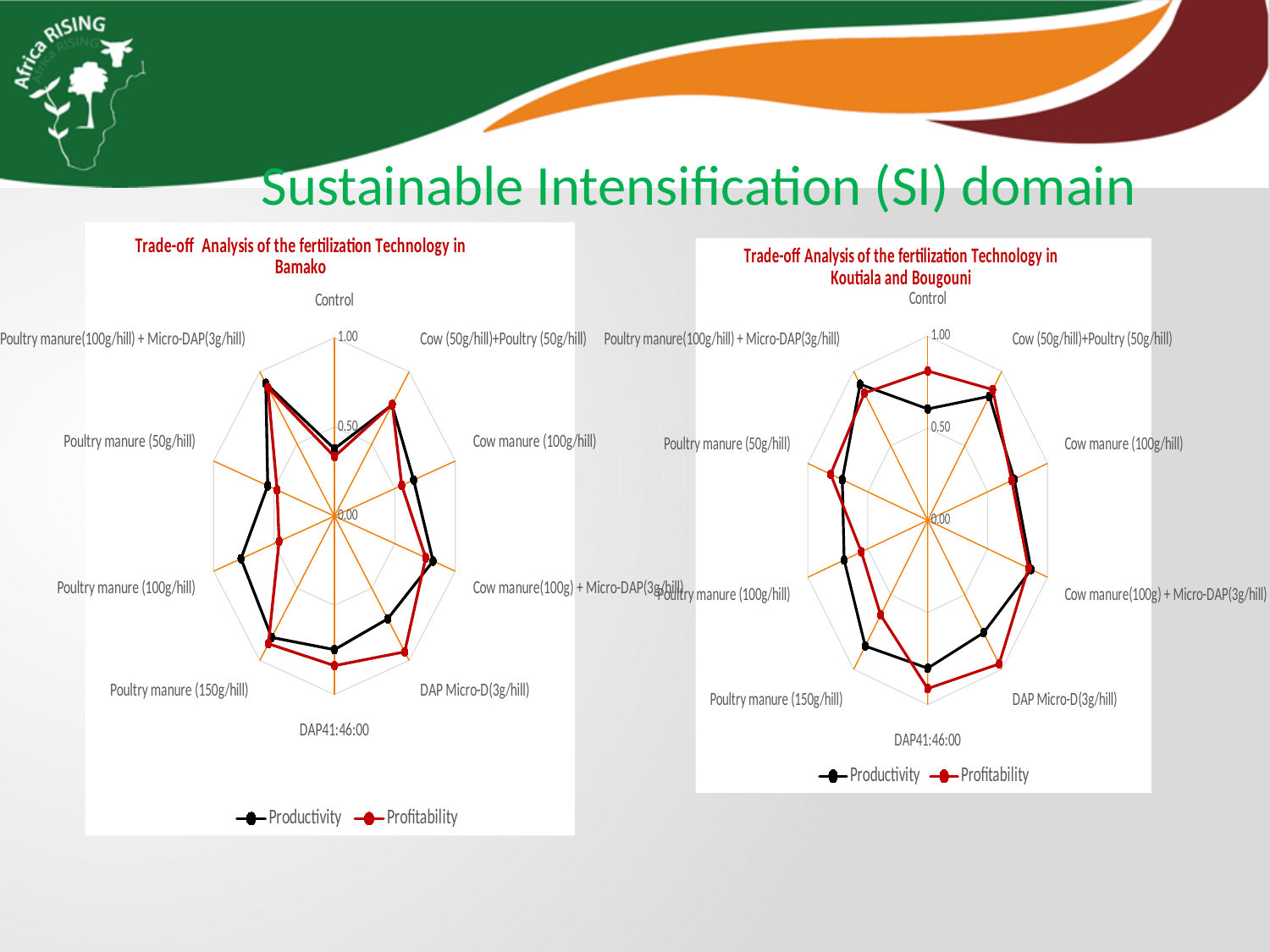

Sustainable Intensification (SI) domain

### Chart: Trade-off  Analysis of the fertilization Technology in Bamako

| Category | Productivity | Profitability |
|---|---|---|
| Control | 0.3776339285714286 | 0.3333288043478261 |
| Cow (50g/hill)+Poultry (50g/hill) | 0.7709494047619049 | 0.7746240942028987 |
| Cow manure (100g/hill) | 0.6555476190476192 | 0.5569685990338165 |
| Cow manure(100g) + Micro-DAP(3g/hill)  | 0.816422619047619 | 0.7556053381642509 |
| DAP Micro-D(3g/hill) | 0.7124136904761905 | 0.940951050724638 |
| DAP41:46:00 | 0.7489002976190478 | 0.8385086050724638 |
| Poultry manure (150g/hill) | 0.8406324404761905 | 0.8847592089371978 |
| Poultry manure (100g/hill) | 0.7734211309523809 | 0.4579732789855071 |
| Poultry manure (50g/hill) | 0.5520133928571429 | 0.4747108997584541 |
| Poultry manure(100g/hill) + Micro-DAP(3g/hill)  | 0.9195803571428571 | 0.8907215821256038 |

### Chart: Trade-off Analysis of the fertilization Technology in Koutiala and Bougouni

| Category | Productivity | Profitability |
|---|---|---|
| Control | 0.6049229289910716 | 0.8106386407254466 |
| Cow (50g/hill)+Poultry (50g/hill) | 0.8321341764836312 | 0.8775706843235367 |
| Cow manure (100g/hill) | 0.7222276165620038 | 0.7007428075291418 |
| Cow manure(100g) + Micro-DAP(3g/hill)  | 0.8631125993209325 | 0.8408773266102426 |
| DAP Micro-D(3g/hill) | 0.7546812997150297 | 0.9638435964462426 |
| DAP41:46:00 | 0.8030518352901785 | 0.9136143352647571 |
| Poultry manure (150g/hill) | 0.8437425595210815 | 0.6357211061455234 |
| Poultry manure (100g/hill) | 0.6976078869129464 | 0.554095982158668 |
| Poultry manure (50g/hill) | 0.71304935521875 | 0.8106156995207091 |
| Poultry manure(100g/hill) + Micro-DAP(3g/hill)  | 0.9128062996331845 | 0.8544592956928942 |